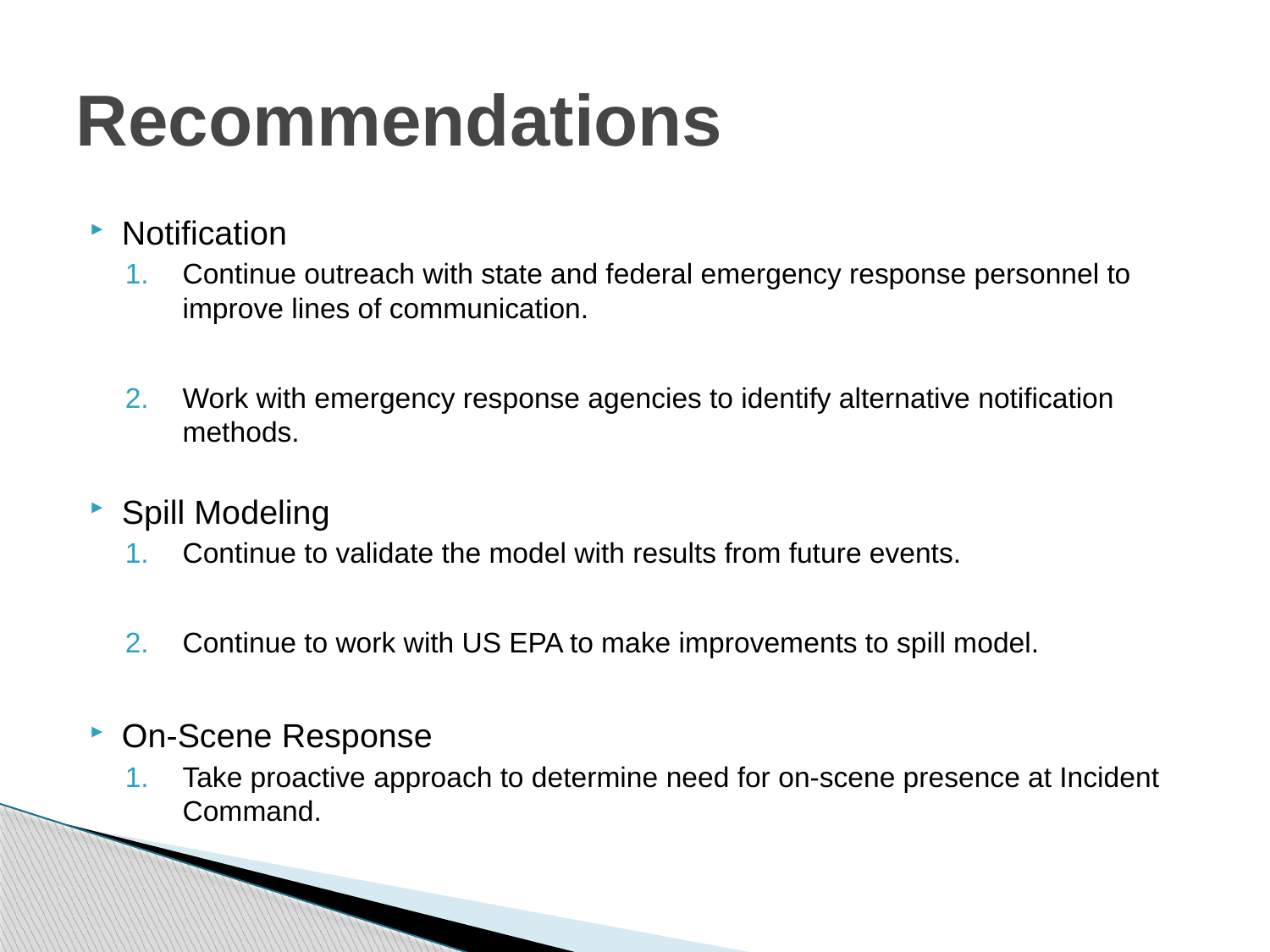

# Recommendations
Notification
Continue outreach with state and federal emergency response personnel to improve lines of communication.

Work with emergency response agencies to identify alternative notification methods.

Spill Modeling
Continue to validate the model with results from future events.

Continue to work with US EPA to make improvements to spill model.

On-Scene Response
Take proactive approach to determine need for on-scene presence at Incident Command.